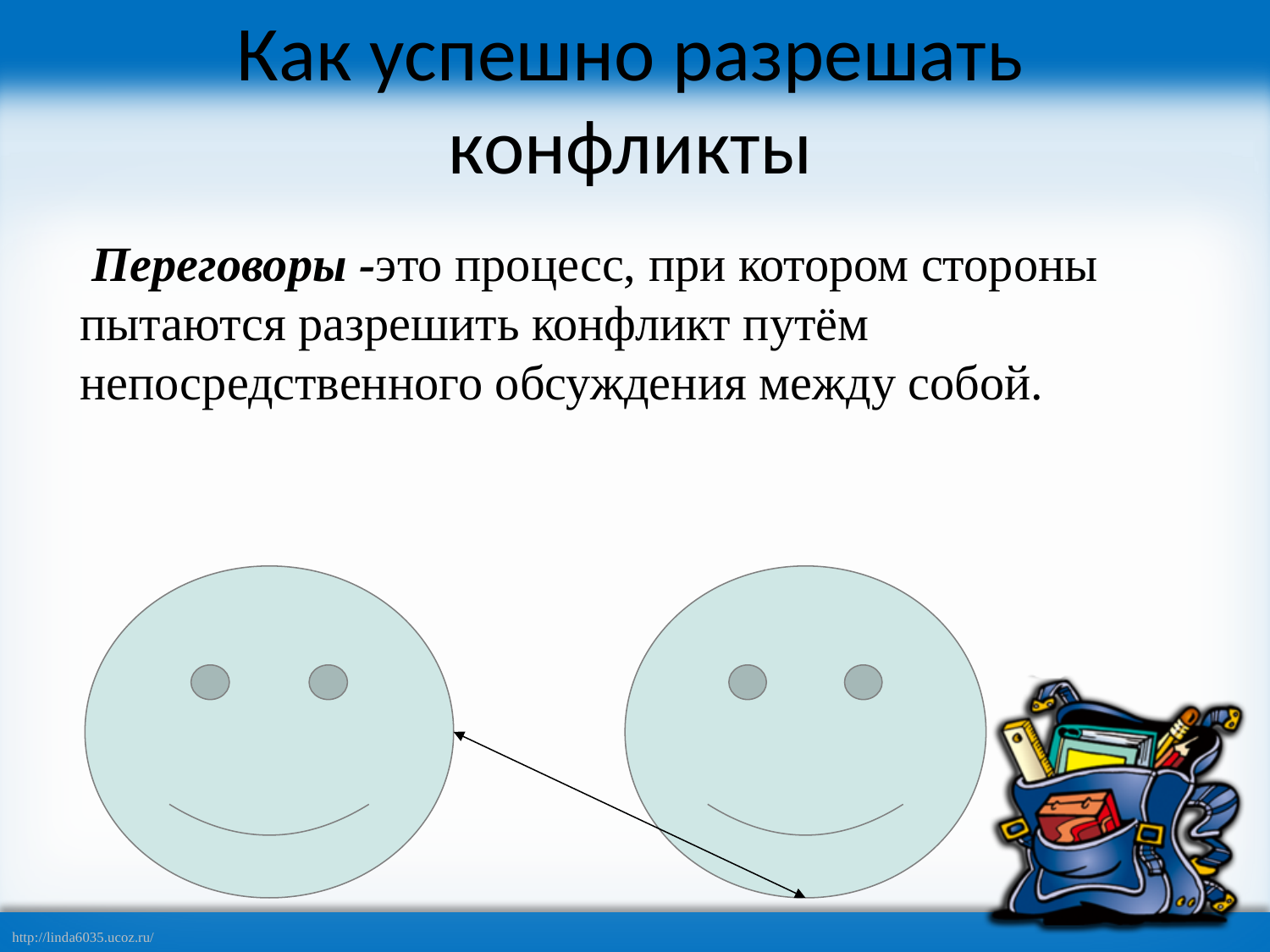

# Как успешно разрешать конфликты
 Переговоры -это процесс, при котором стороны пытаются разрешить конфликт путём непосредственного обсуждения между собой.